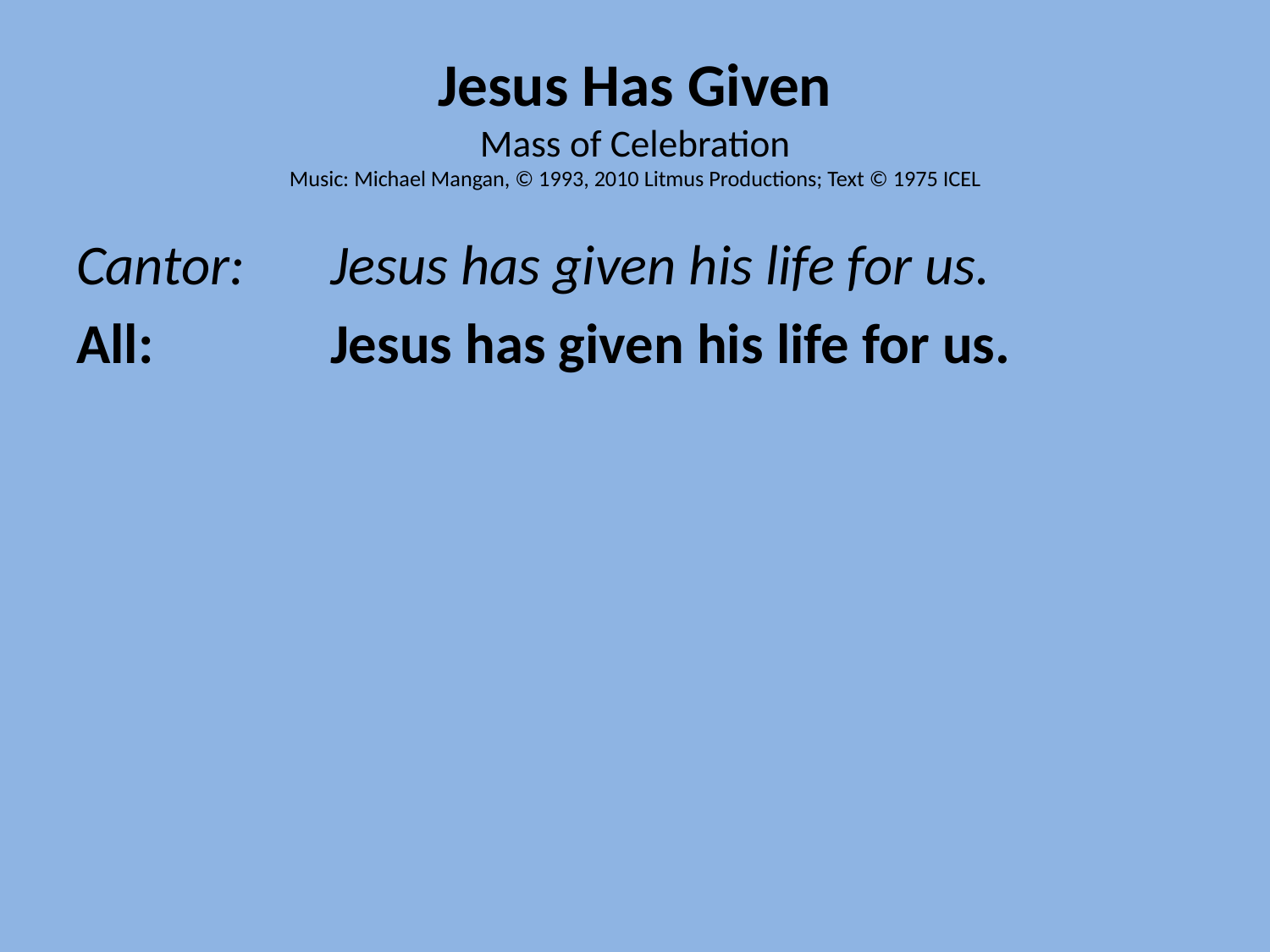

# Jesus Has Given Mass of Celebration Music: Michael Mangan, © 1993, 2010 Litmus Productions; Text © 1975 ICEL
Cantor: 	Jesus has given his life for us.
All: 		Jesus has given his life for us.